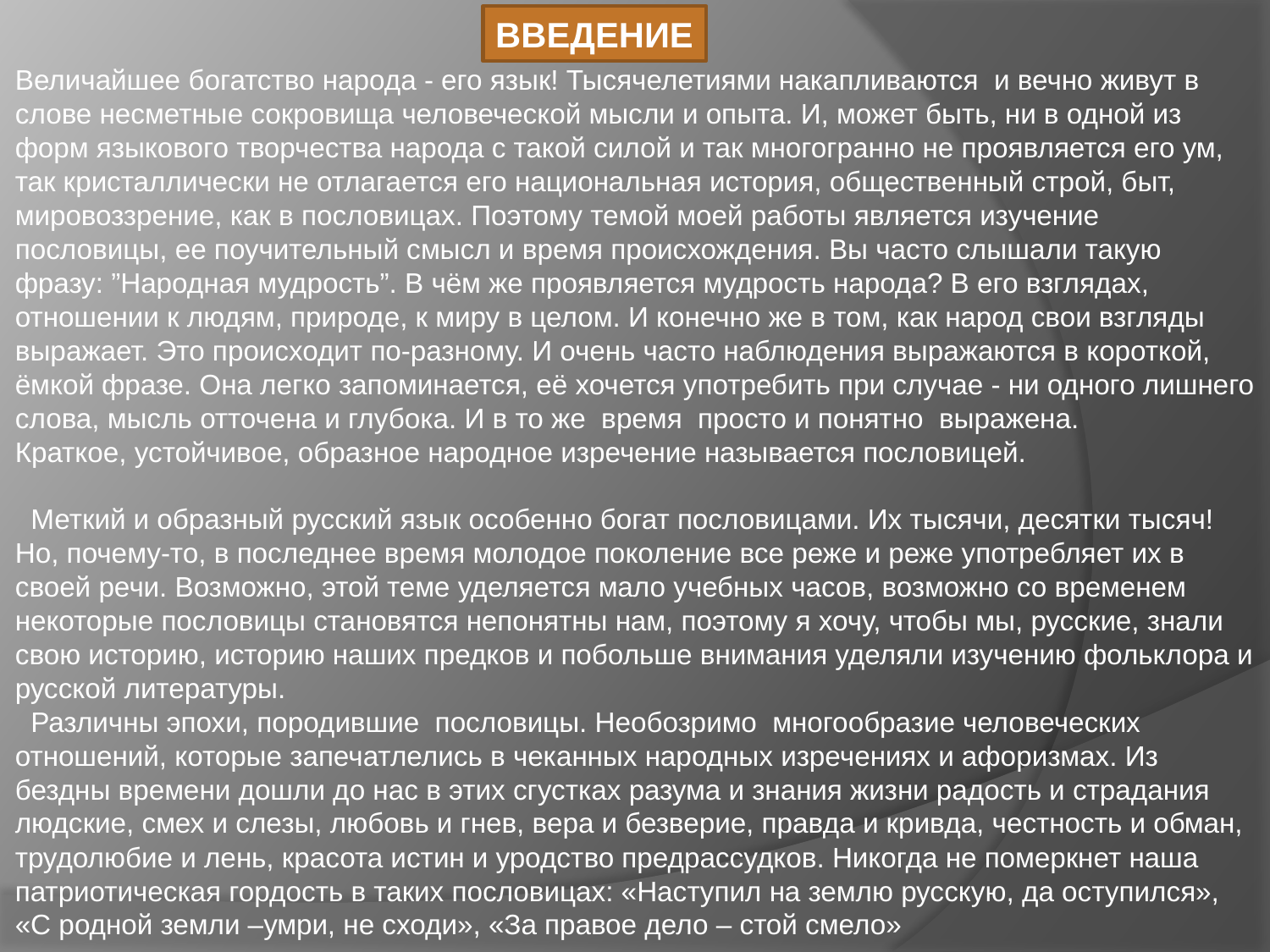

ВВЕДЕНИЕ
Величайшее богатство народа - его язык! Тысячелетиями накапливаются  и вечно живут в слове несметные сокровища человеческой мысли и опыта. И, может быть, ни в одной из форм языкового творчества народа с такой силой и так многогранно не проявляется его ум, так кристаллически не отлагается его национальная история, общественный строй, быт, мировоззрение, как в пословицах. Поэтому темой моей работы является изучение пословицы, ее поучительный смысл и время происхождения. Вы часто слышали такую фразу: ”Народная мудрость”. В чём же проявляется мудрость народа? В его взглядах, отношении к людям, природе, к миру в целом. И конечно же в том, как народ свои взгляды  выражает. Это происходит по-разному. И очень часто наблюдения выражаются в короткой, ёмкой фразе. Она легко запоминается, её хочется употребить при случае - ни одного лишнего слова, мысль отточена и глубока. И в то же  время  просто и понятно  выражена.
Краткое, устойчивое, образное народное изречение называется пословицей.

  Меткий и образный русский язык особенно богат пословицами. Их тысячи, десятки тысяч! Но, почему-то, в последнее время молодое поколение все реже и реже употребляет их в своей речи. Возможно, этой теме уделяется мало учебных часов, возможно со временем некоторые пословицы становятся непонятны нам, поэтому я хочу, чтобы мы, русские, знали свою историю, историю наших предков и побольше внимания уделяли изучению фольклора и русской литературы.
  Различны эпохи, породившие  пословицы. Необозримо  многообразие человеческих отношений, которые запечатлелись в чеканных народных изречениях и афоризмах. Из бездны времени дошли до нас в этих сгустках разума и знания жизни радость и страдания людские, смех и слезы, любовь и гнев, вера и безверие, правда и кривда, честность и обман, трудолюбие и лень, красота истин и уродство предрассудков. Никогда не померкнет наша патриотическая гордость в таких пословицах: «Наступил на землю русскую, да оступился», «С родной земли –умри, не сходи», «За правое дело – стой смело»